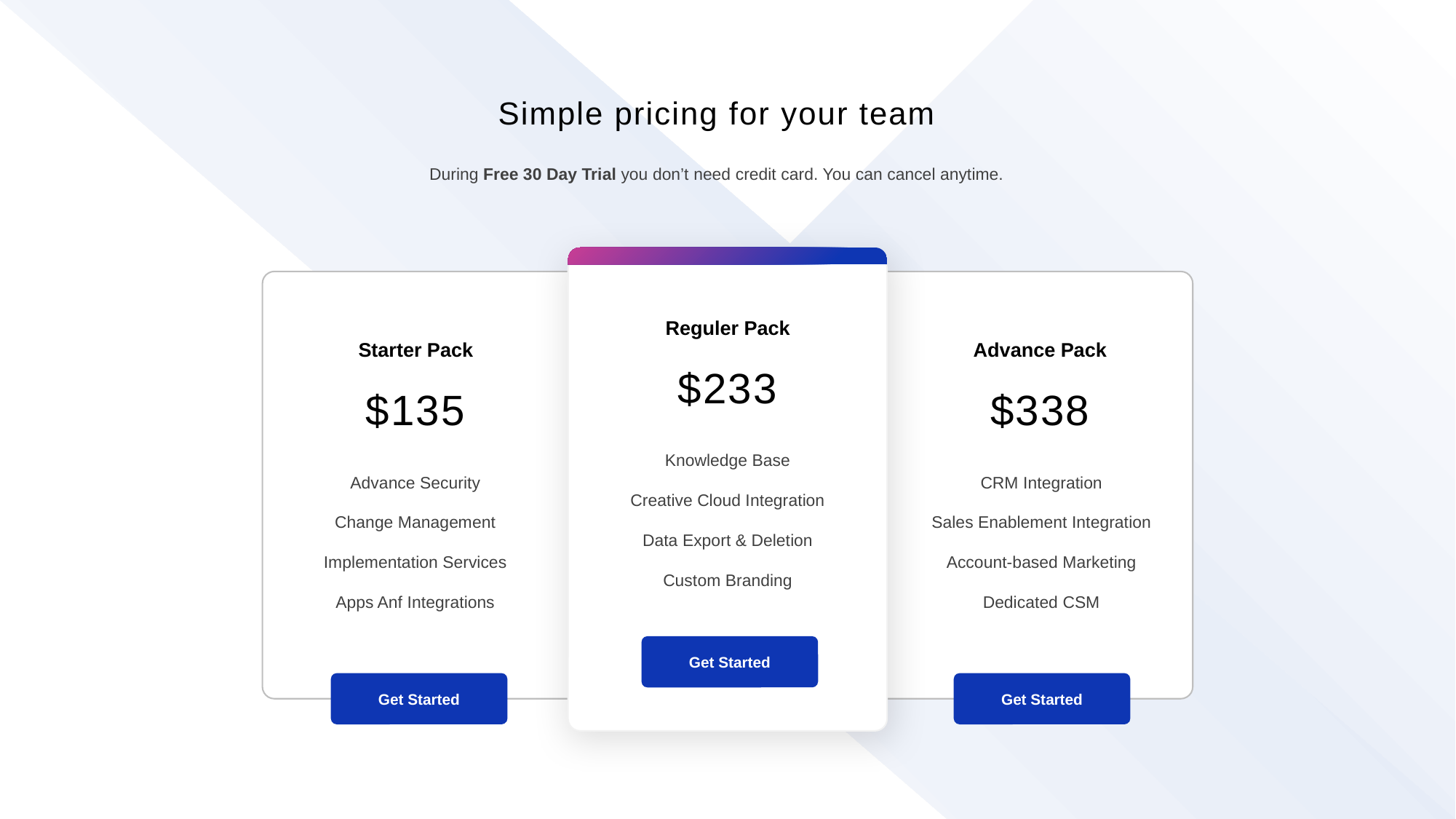

Simple pricing for your team
During Free 30 Day Trial you don’t need credit card. You can cancel anytime.

Reguler Pack
Starter Pack
Advance Pack
$233
$135
$338
Knowledge Base
Creative Cloud Integration
Data Export & Deletion
Custom Branding
Advance Security
Change Management
Implementation Services
Apps Anf Integrations
CRM Integration
Sales Enablement Integration
Account-based Marketing
Dedicated CSM
Get Started
Get Started
Get Started